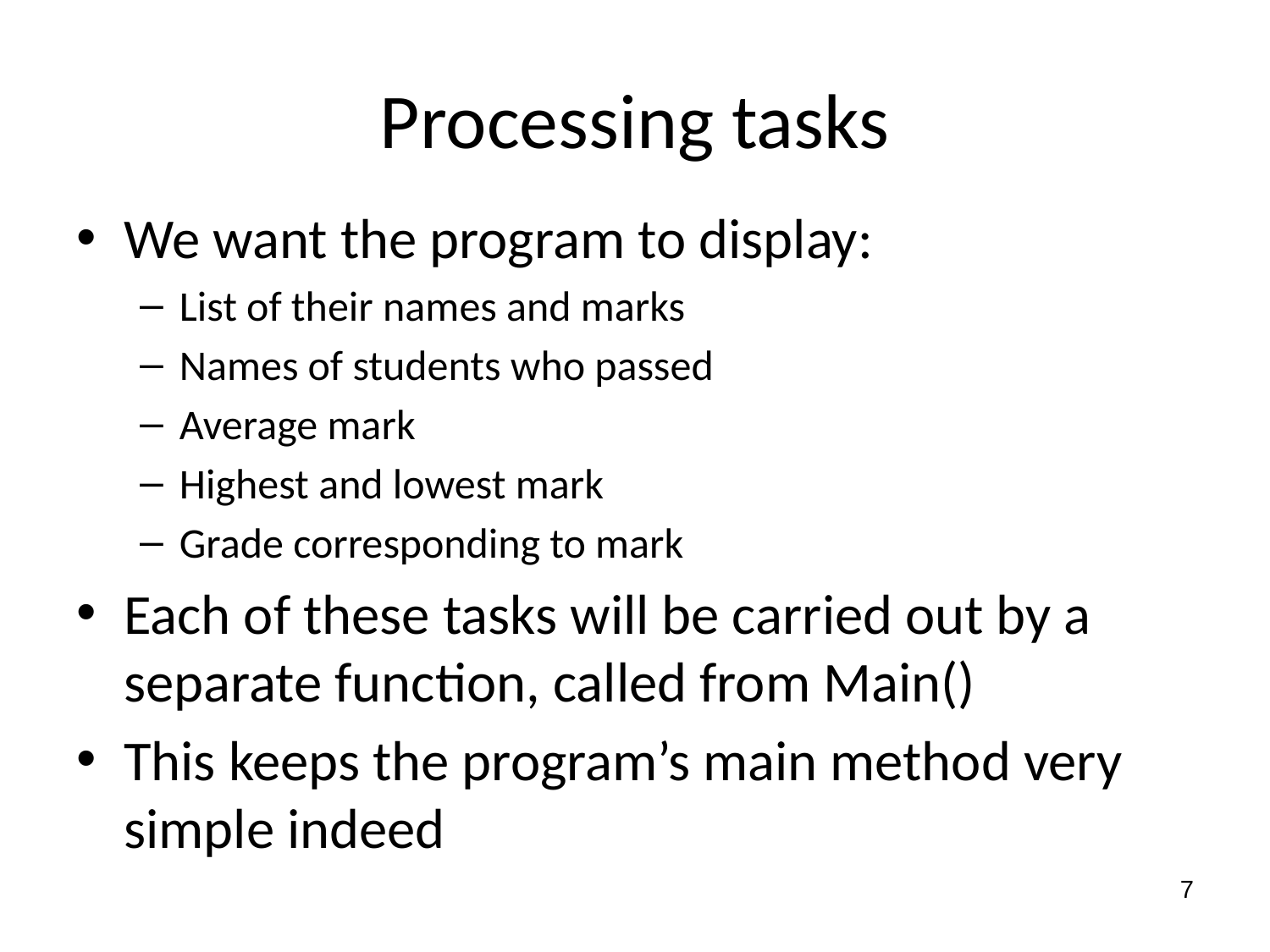

# Processing tasks
We want the program to display:
List of their names and marks
Names of students who passed
Average mark
Highest and lowest mark
Grade corresponding to mark
Each of these tasks will be carried out by a separate function, called from Main()
This keeps the program’s main method very simple indeed
7